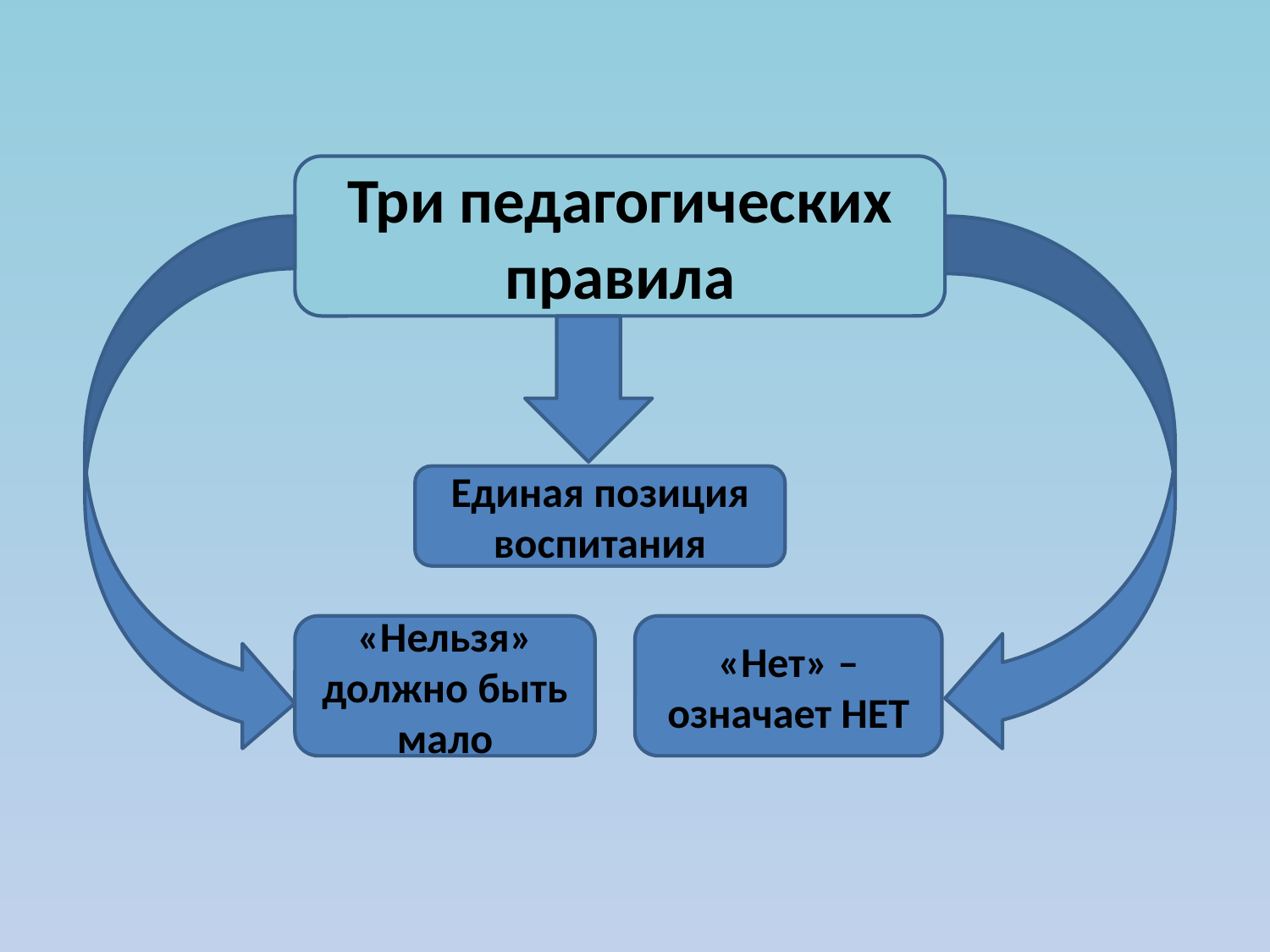

Три педагогических правила

Единая позиция воспитания
«Нельзя» должно быть мало
«Нет» – означает НЕТ